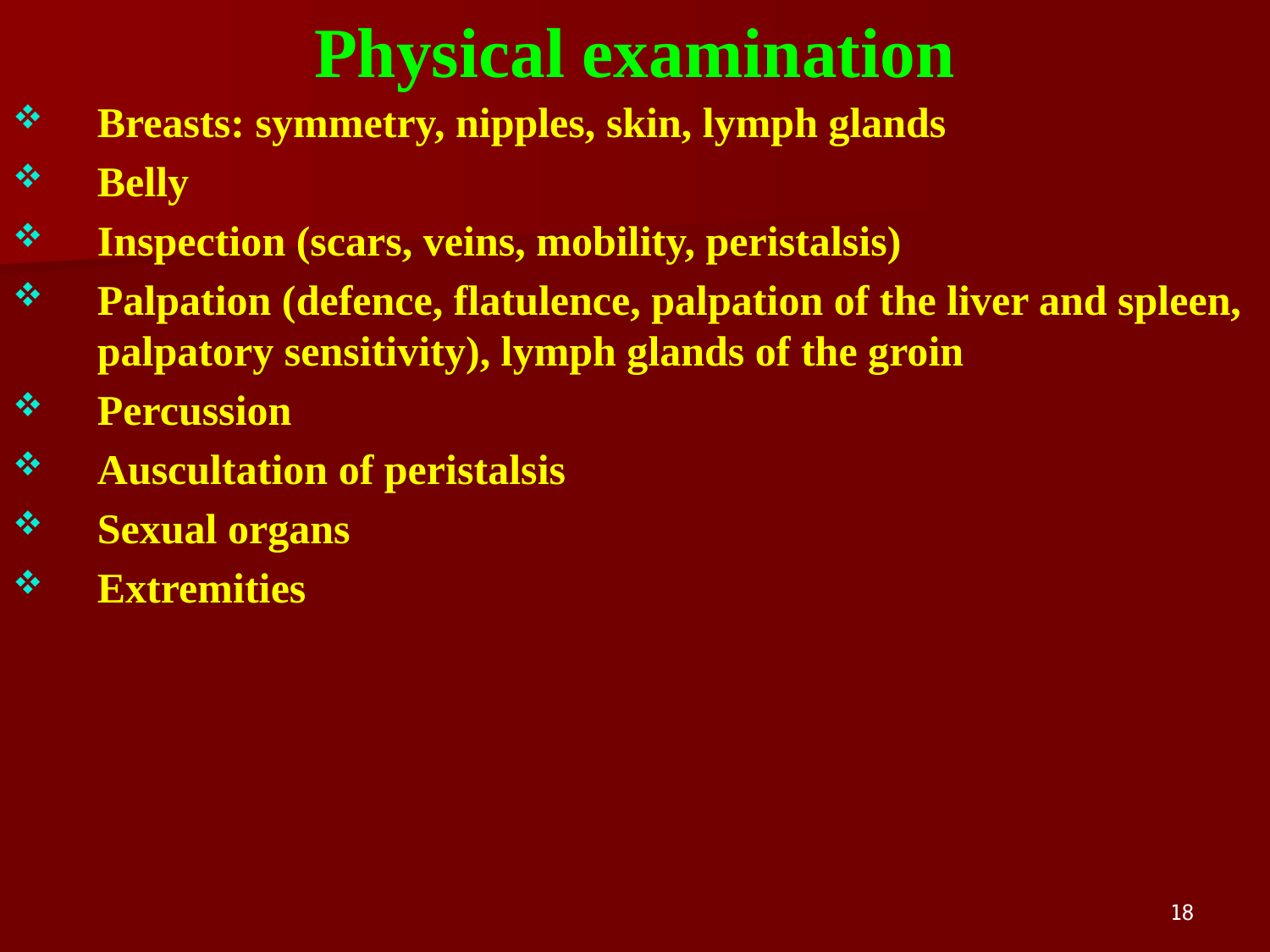

# Physical examination
Breasts: symmetry, nipples, skin, lymph glands
Belly
Inspection (scars, veins, mobility, peristalsis)
Palpation (defence, flatulence, palpation of the liver and spleen, palpatory sensitivity), lymph glands of the groin
Percussion
Auscultation of peristalsis
Sexual organs
Extremities
18